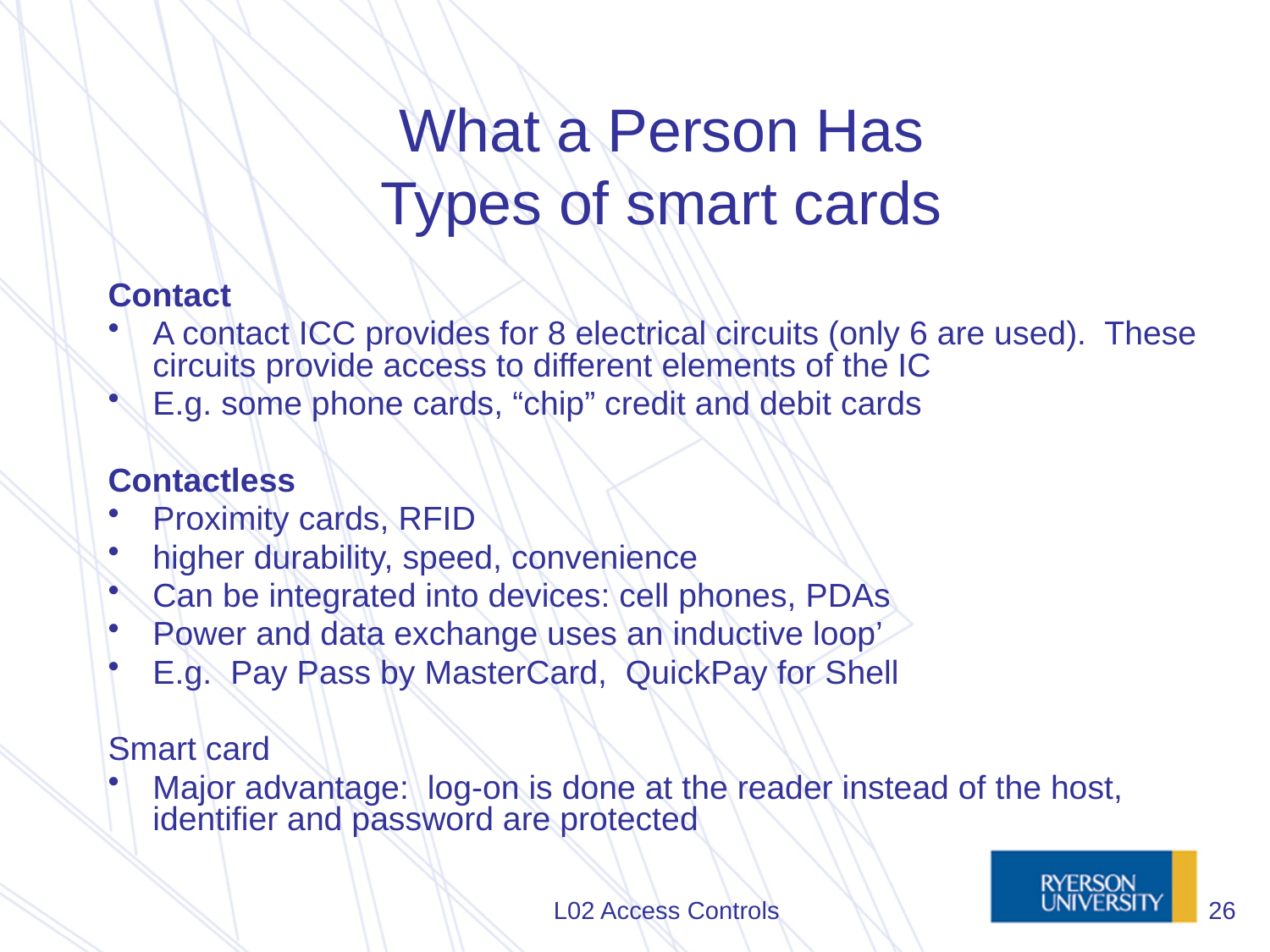

# What a Person Has Types of smart cards
Contact
A contact ICC provides for 8 electrical circuits (only 6 are used).  These circuits provide access to different elements of the IC
E.g. some phone cards, “chip” credit and debit cards

Contactless
Proximity cards, RFID
higher durability, speed, convenience
Can be integrated into devices: cell phones, PDAs
Power and data exchange uses an inductive loop’
E.g.  Pay Pass by MasterCard,  QuickPay for Shell

Smart card
Major advantage:  log-on is done at the reader instead of the host, identifier and password are protected

L02 Access Controls
26